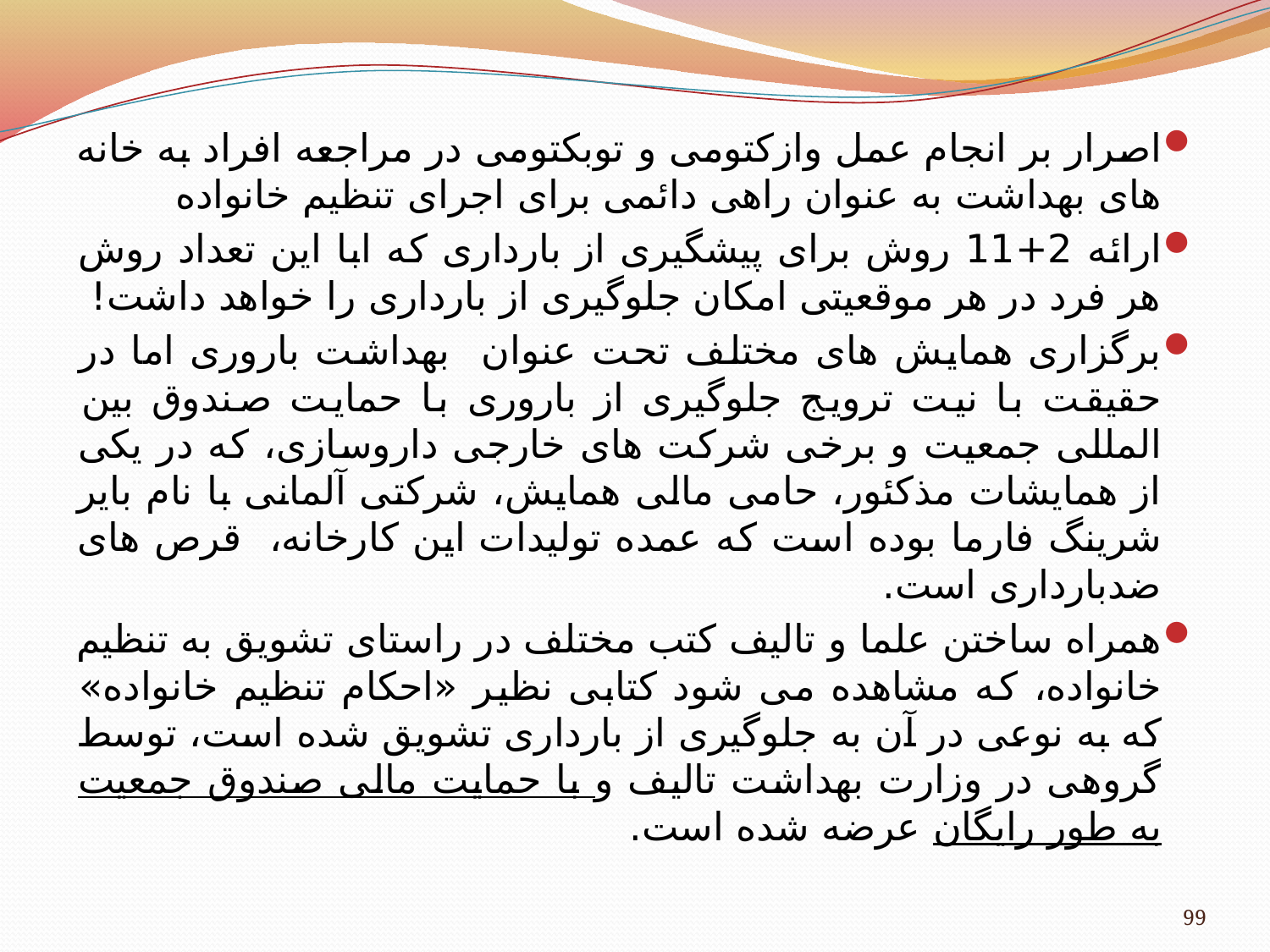

اصرار بر انجام عمل وازکتومی و توبکتومی در مراجعه افراد به خانه های بهداشت به عنوان راهی دائمی برای اجرای تنظیم خانواده
ارائه 2+11 روش برای پیشگیری از بارداری که ابا این تعداد روش هر فرد در هر موقعیتی امکان جلوگیری از بارداری را خواهد داشت!
برگزاری همایش های مختلف تحت عنوان  بهداشت باروری اما در حقیقت با نیت ترویج جلوگیری از باروری با حمایت صندوق بین المللی جمعیت و برخی شرکت های خارجی داروسازی، که در یکی از همایشات مذکئور، حامی مالی همایش، شرکتی آلمانی با نام بایر شرینگ فارما بوده است که عمده تولیدات این کارخانه،  قرص های ضدبارداری است.
همراه ساختن علما و تالیف کتب مختلف در راستای تشویق به تنظیم خانواده، که مشاهده می شود کتابی نظیر «احکام تنظیم خانواده» که به نوعی در آن به جلوگیری از بارداری تشویق شده است، توسط گروهی در وزارت بهداشت تالیف و با حمایت مالی صندوق جمعیت به طور رایگان عرضه شده است.

99